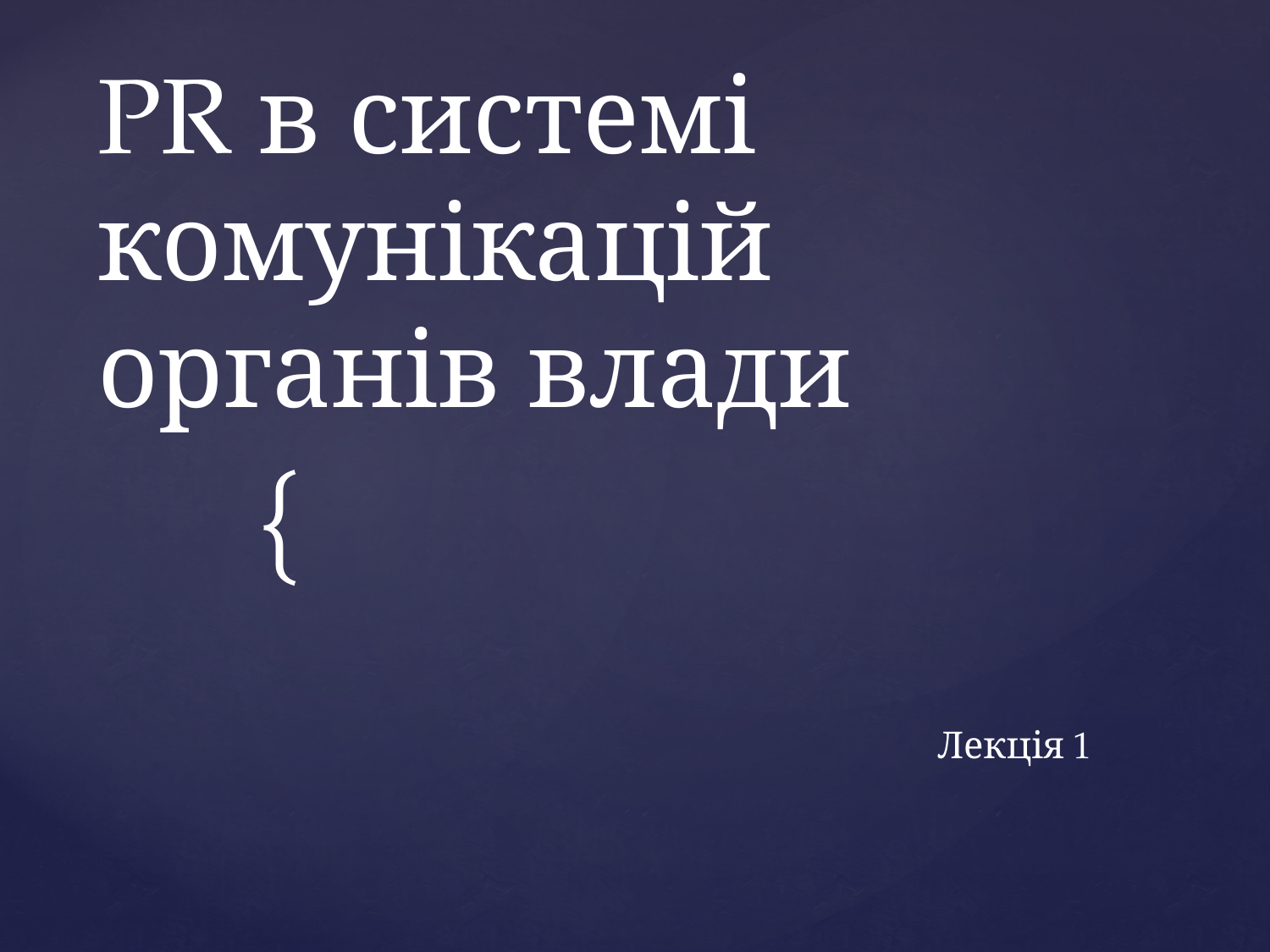

# PR в системі комунікацій органів влади
Лекція 1